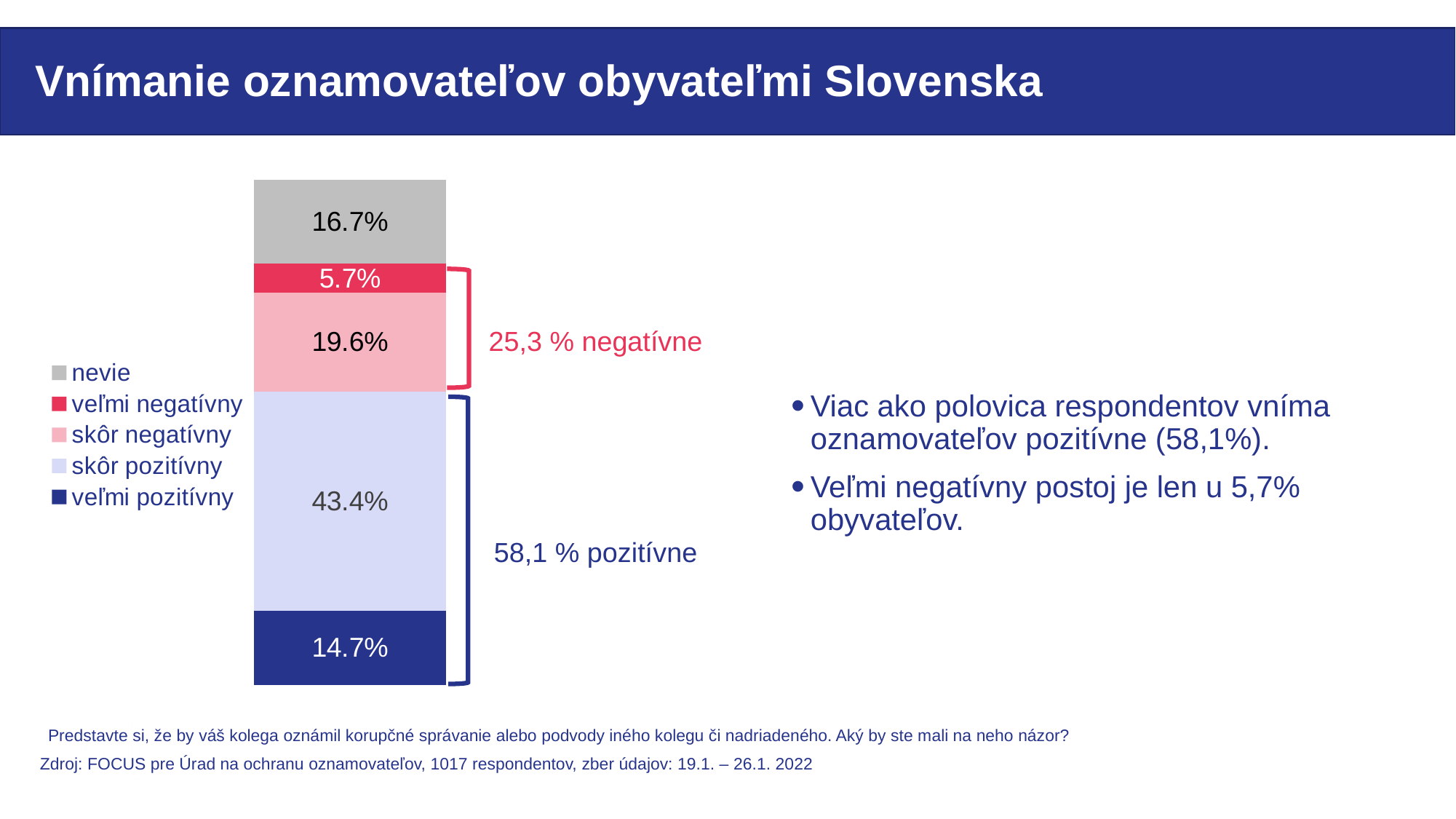

#
  Vnímanie oznamovateľov obyvateľmi Slovenska

### Chart

| Category | veľmi pozitívny | skôr pozitívny | skôr negatívny  | veľmi negatívny | nevie |
|---|---|---|---|---|---|
Viac ako polovica respondentov vníma oznamovateľov pozitívne (58,1%).
Veľmi negatívny postoj je len u 5,7% obyvateľov.
25,3 % negatívne

58,1 % pozitívne
Predstavte si, že by váš kolega oznámil korupčné správanie alebo podvody iného kolegu či nadriadeného. Aký by ste mali na neho názor?
Zdroj: FOCUS pre Úrad na ochranu oznamovateľov, 1017 respondentov, zber údajov: 19.1. – 26.1. 2022